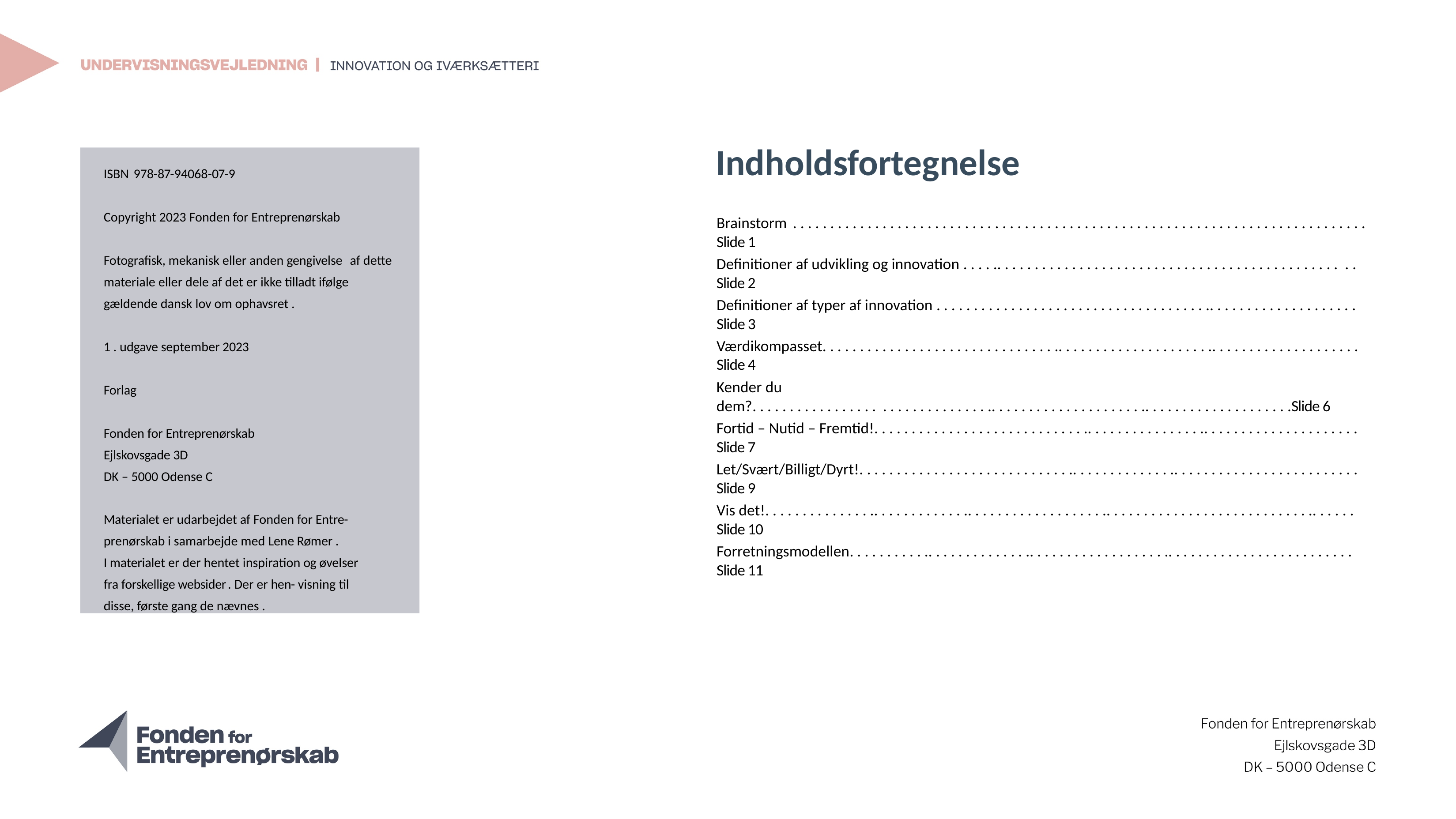

# Indholdsfortegnelse

ISBN 978-87-94068-07-9

Copyright 2023 Fonden for Entreprenørskab

Fotografisk, mekanisk eller anden gengivelse af dette materiale eller dele af det er ikke tilladt ifølge gældende dansk lov om ophavsret .
1 . udgave september 2023 Forlag

Fonden for Entreprenørskab Ejlskovsgade 3D
DK – 5000 Odense C

Materialet er udarbejdet af Fonden for Entre- prenørskab i samarbejde med Lene Rømer .
I materialet er der hentet inspiration og øvelser fra forskellige websider . Der er hen- visning til disse, første gang de nævnes .
Brainstorm . . . . . . . . . . . . . . . . . . . . . . . . . . . . . . . . . . . . . . . . . . . . . . . . . . . . . . . . . . . . . . . . . . . . . . . . . . . . . Slide 1
Definitioner af udvikling og innovation . . . . .. . . . . . . . . . . . . . . . . . . . . . . . . . . . . . . . . . . . . . . . . . . . . .  . . Slide 2
Definitioner af typer af innovation . . . . . . . . . . . . . . . . . . . . . . . . . . . . . . . . . . . . .. . . . . . . . . . . . . . . . . . . . Slide 3
Værdikompasset. . . . . . . . . . . . . . . . . . . . . . . . . . . . . . . .. . . . . . . . . . . . . . . . . . . . .. . . . . . . . . . . . . . . . . . . . Slide 4
Kender du dem?. . . . . . . . . . . . . . . . .  . . . . . . . . . . . . . . .. . . . . . . . . . . . . . . . . . . . .. . . . . . . . . . . . . . . . . . . .Slide 6
Fortid – Nutid – Fremtid!. . . . . . . . . . . . . . . . . . . . . . . . . . . . .. . . . . . . . . . . . . . . .. . . . . . . . . . . . . . . . . . . . . Slide 7
Let/Svært/Billigt/Dyrt!. . . . . . . . . . . . . . . . . . . . . . . . . . . . .. . . . . . . . . . . . . .. . . . . . . . . . . . . . . . . . . . . . . . . Slide 9
Vis det!. . . . . . . . . . . . . . .. . . . . . . . . . . . .. . . . . . . . . . . . . . . . . . .. . . . . . . . . . . . . . . . . . . . . . . . . . . .. . . . . . Slide 10
Forretningsmodellen. . . . . . . . . . .. . . . . . . . . . . . . .. . . . . . . . . . . . . . . . . . .. . . . . . . . . . . . . . . . . . . . . . . . . Slide 11